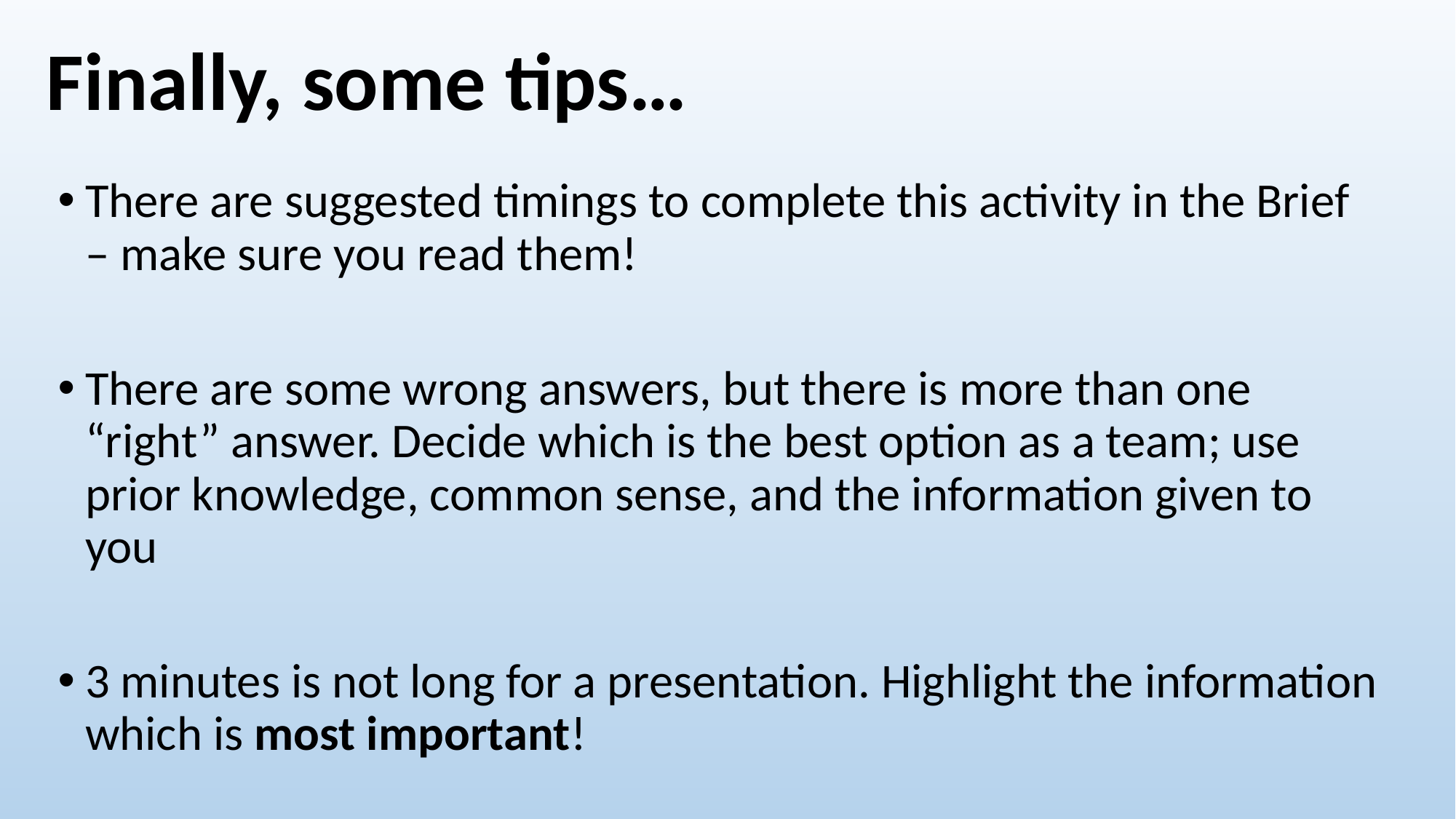

# Finally, some tips…
There are suggested timings to complete this activity in the Brief – make sure you read them!

There are some wrong answers, but there is more than one “right” answer. Decide which is the best option as a team; use prior knowledge, common sense, and the information given to you

3 minutes is not long for a presentation. Highlight the information which is most important!